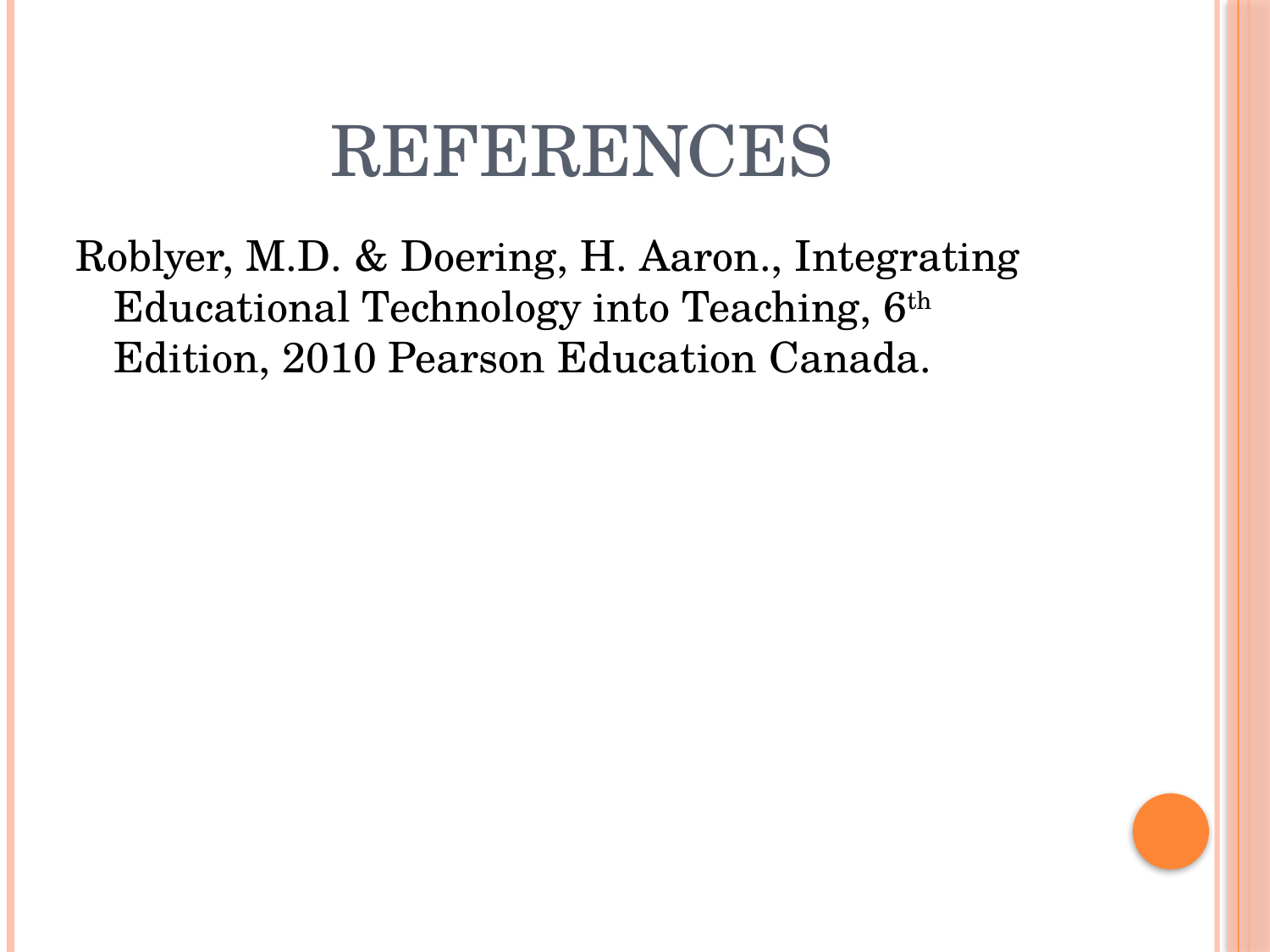

# References
Roblyer, M.D. & Doering, H. Aaron., Integrating Educational Technology into Teaching, 6th Edition, 2010 Pearson Education Canada.